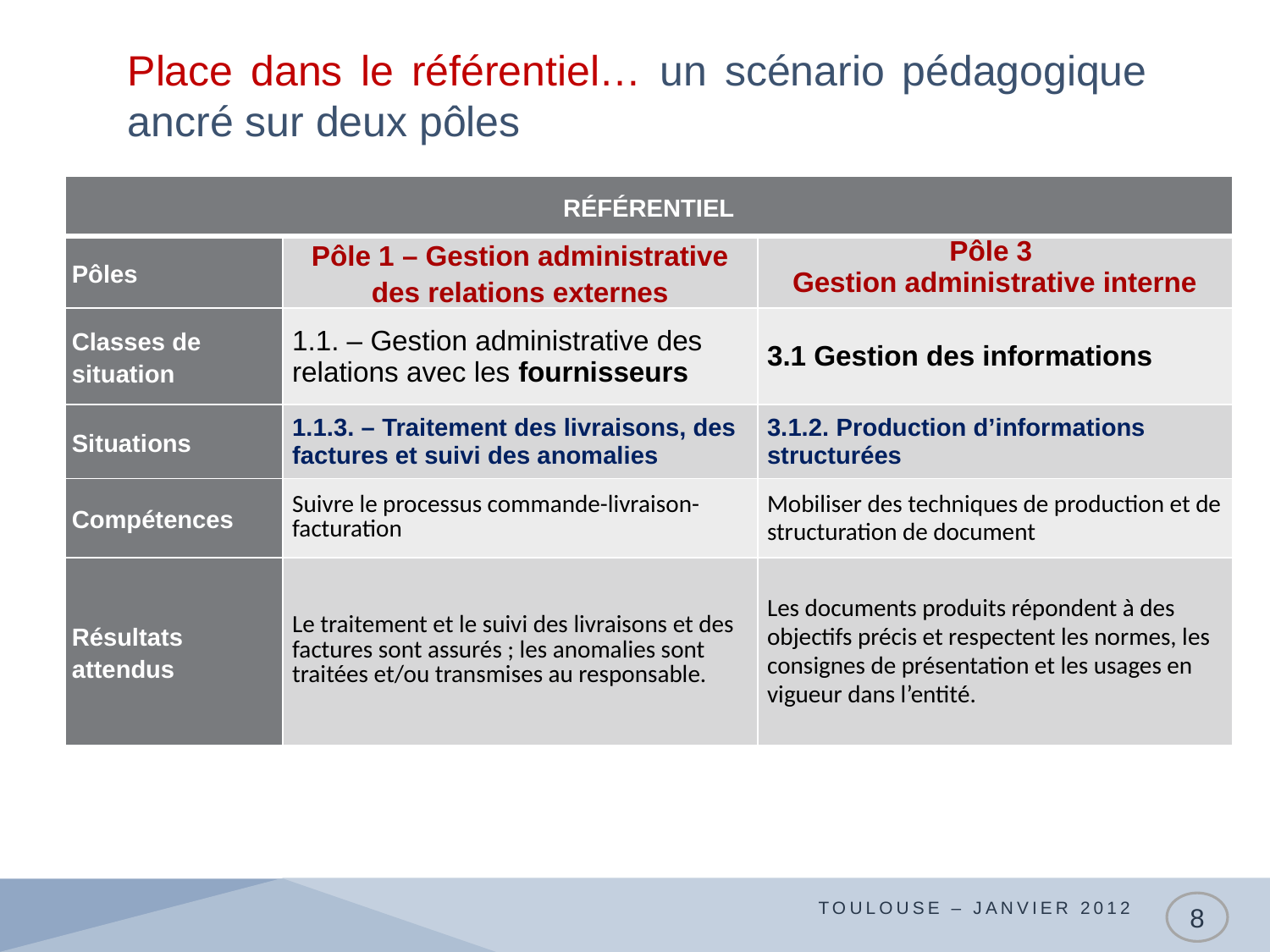

# Place dans le référentiel… un scénario pédagogique ancré sur deux pôles
| RÉFÉRENTIEL |  |  |
| --- | --- | --- |
| Pôles | Pôle 1 – Gestion administrative des relations externes | Pôle 3 Gestion administrative interne |
| Classes de situation | 1.1. – Gestion administrative des relations avec les fournisseurs | 3.1 Gestion des informations |
| Situations | 1.1.3. – Traitement des livraisons, des factures et suivi des anomalies | 3.1.2. Production d’informations structurées |
| Compétences | Suivre le processus commande-livraison-facturation | Mobiliser des techniques de production et de structuration de document |
| Résultats attendus | Le traitement et le suivi des livraisons et des factures sont assurés ; les anomalies sont traitées et/ou transmises au responsable. | Les documents produits répondent à des objectifs précis et respectent les normes, les consignes de présentation et les usages en vigueur dans l’entité. |
TOULOUSE – JANVIER 2012
8